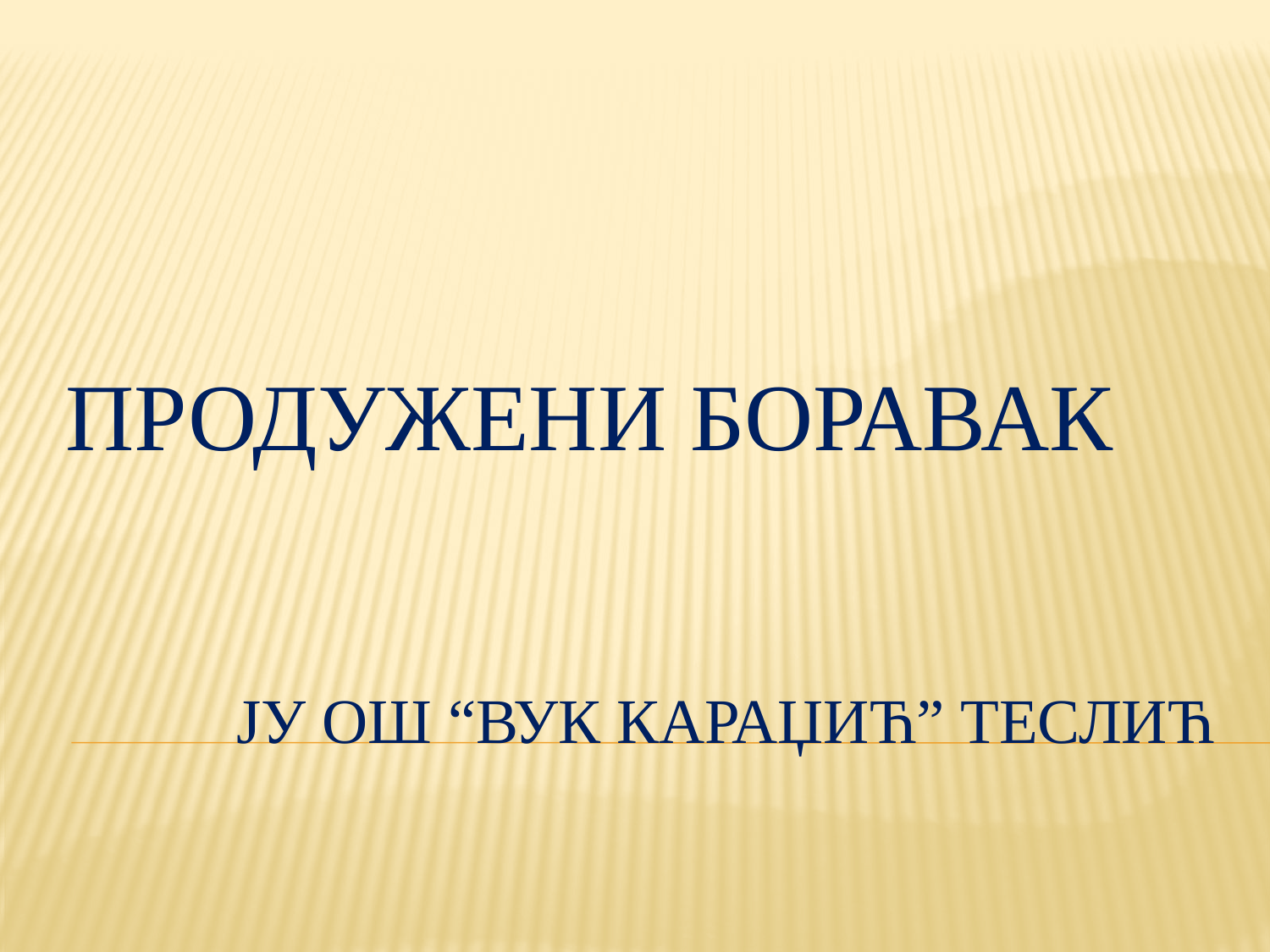

ПРОДУЖЕНИ БОРАВАК
# ЈУ ОШ “ВУК КАРАЏИЋ” ТЕСЛИЋ